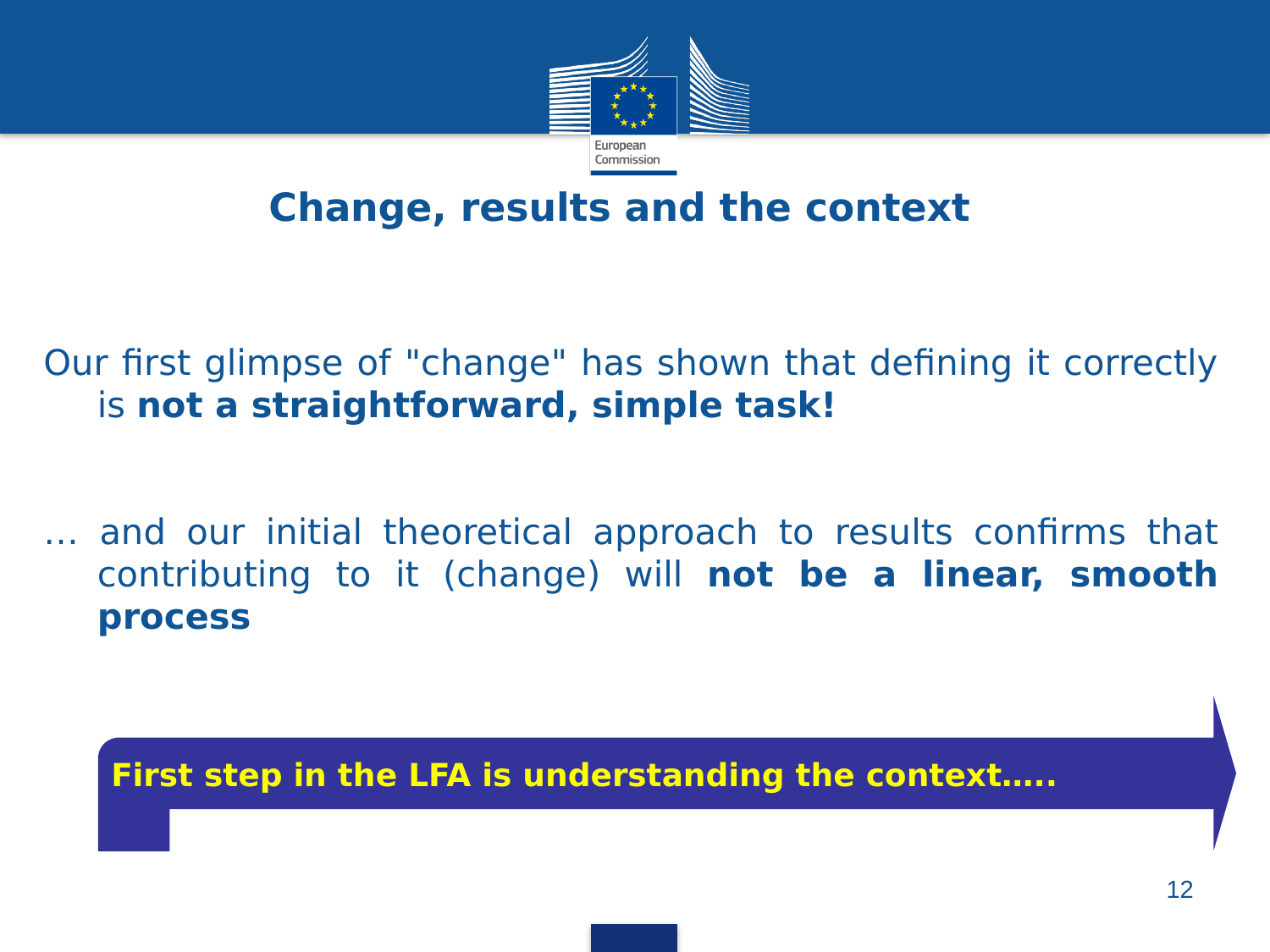

Change, results and the context

Our first glimpse of "change" has shown that defining it correctly is not a straightforward, simple task!

… and our initial theoretical approach to results confirms that contributing to it (change) will not be a linear, smooth process

First step in the LFA is understanding the context…..
12